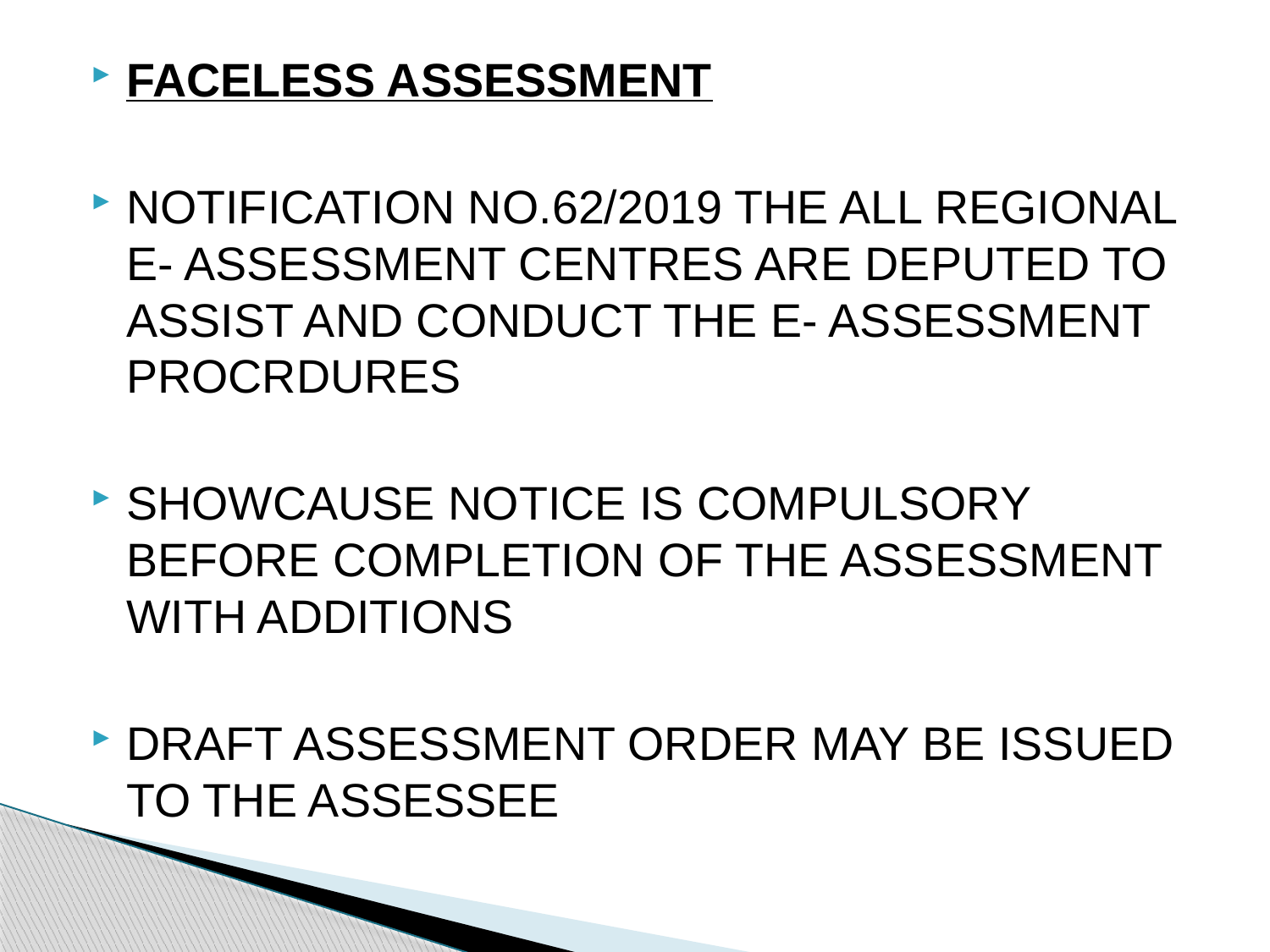

FACELESS ASSESSMENT

NOTIFICATION NO.62/2019 THE ALL REGIONAL E- ASSESSMENT CENTRES ARE DEPUTED TO ASSIST AND CONDUCT THE E- ASSESSMENT PROCRDURES

SHOWCAUSE NOTICE IS COMPULSORY BEFORE COMPLETION OF THE ASSESSMENT WITH ADDITIONS

DRAFT ASSESSMENT ORDER MAY BE ISSUED TO THE ASSESSEE